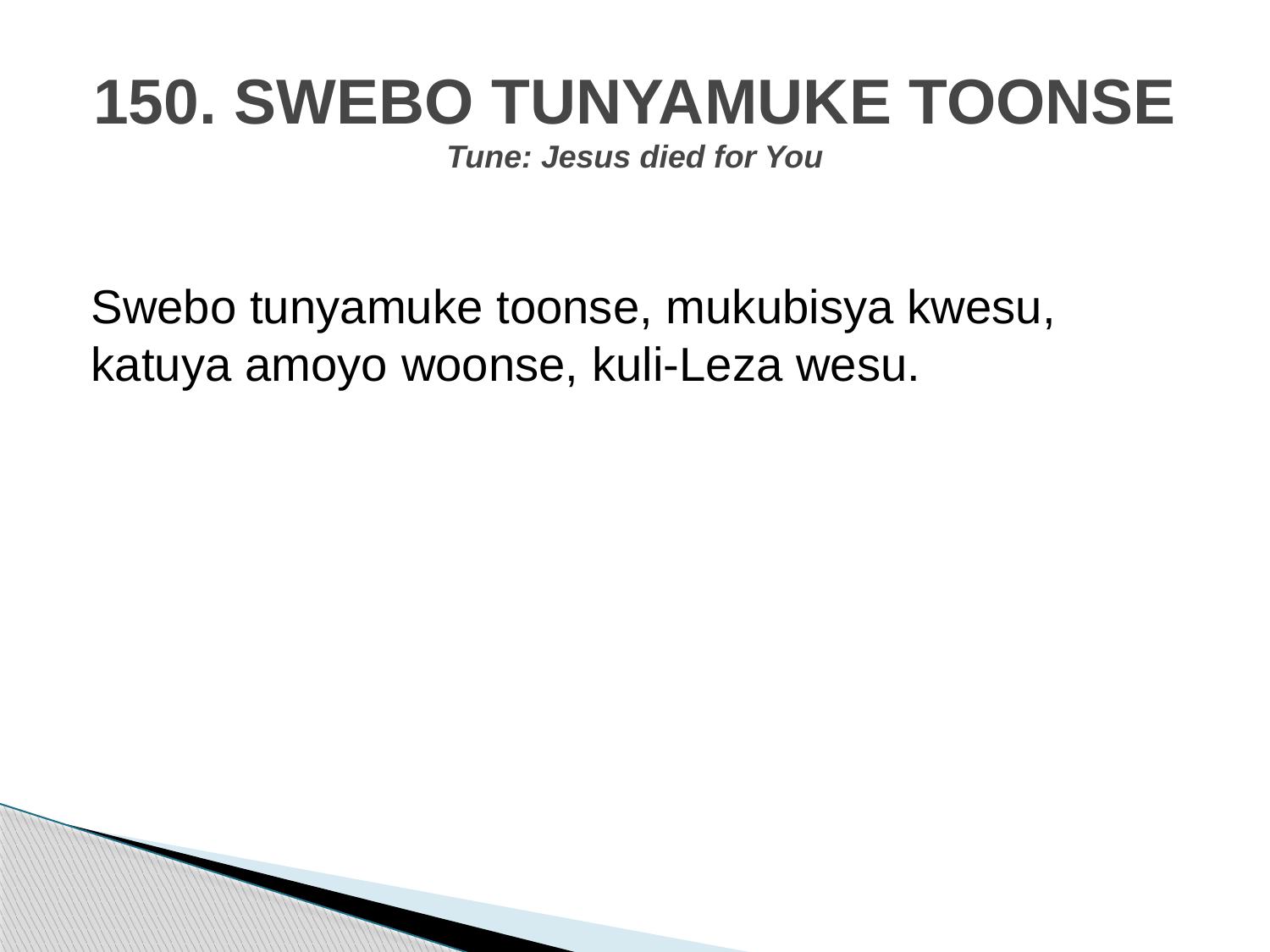

# 150. SWEBO TUNYAMUKE TOONSE Tune: Jesus died for You

Swebo tunyamuke toonse, mukubisya kwesu, katuya amoyo woonse, kuli-Leza wesu.